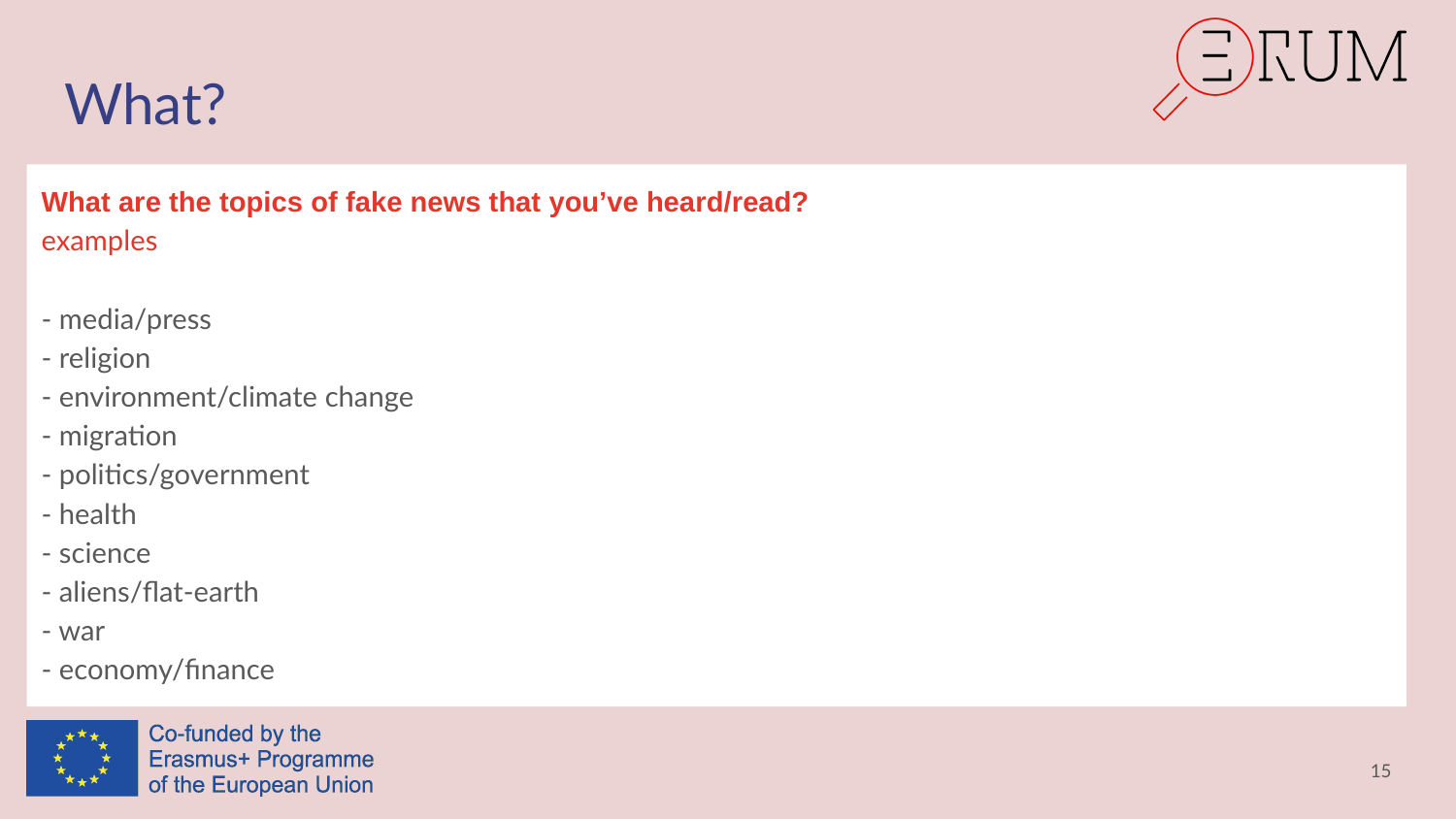

# What?
What are the topics of fake news that you’ve heard/read?
examples

- media/press
- religion
- environment/climate change
- migration
- politics/government
- health
- science
- aliens/flat-earth
- war
- economy/finance

15